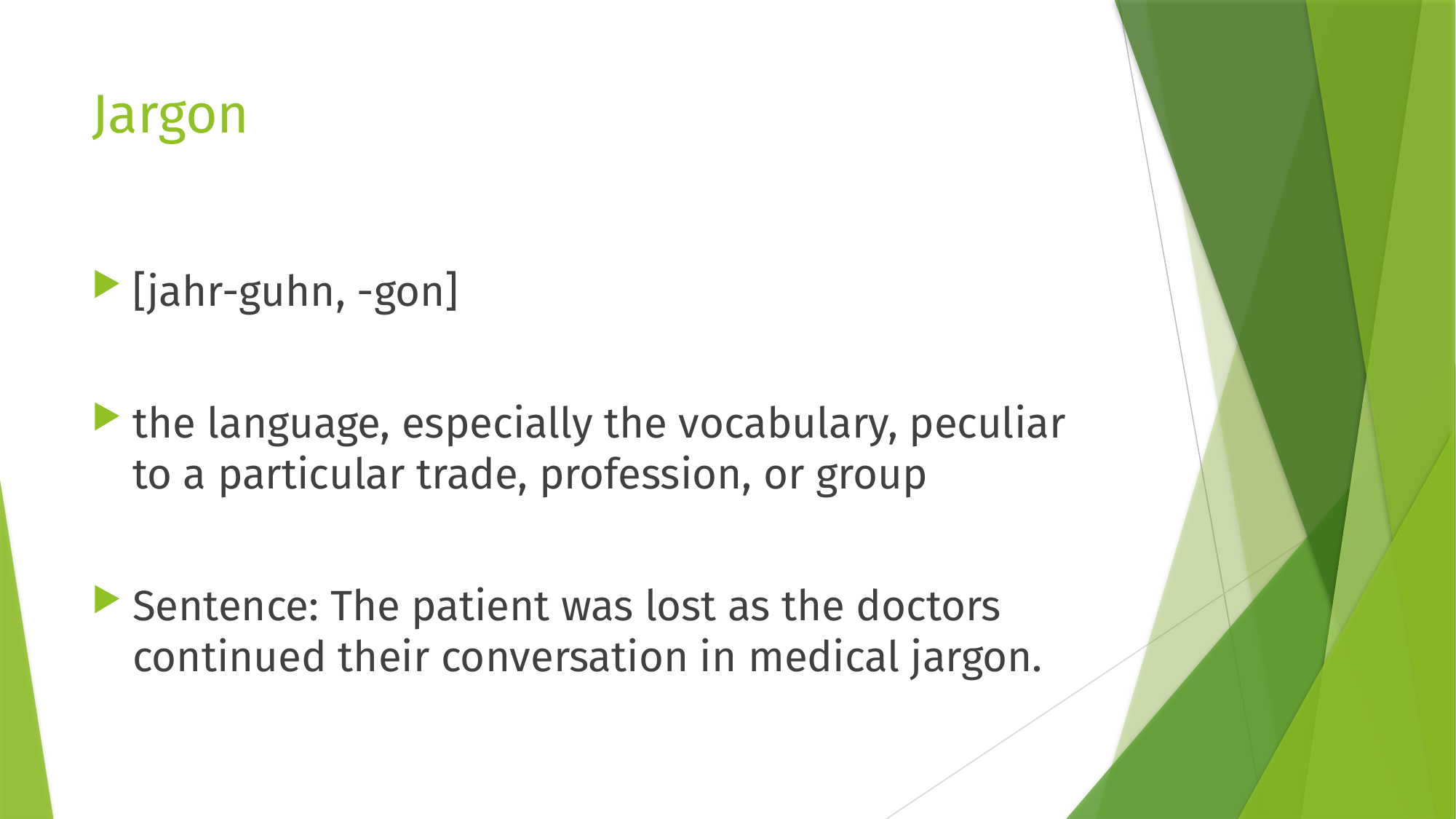

# Jargon
[jahr-guhn, -gon]

the language, especially the vocabulary, peculiar to a particular trade, profession, or group

Sentence: The patient was lost as the doctors continued their conversation in medical jargon.